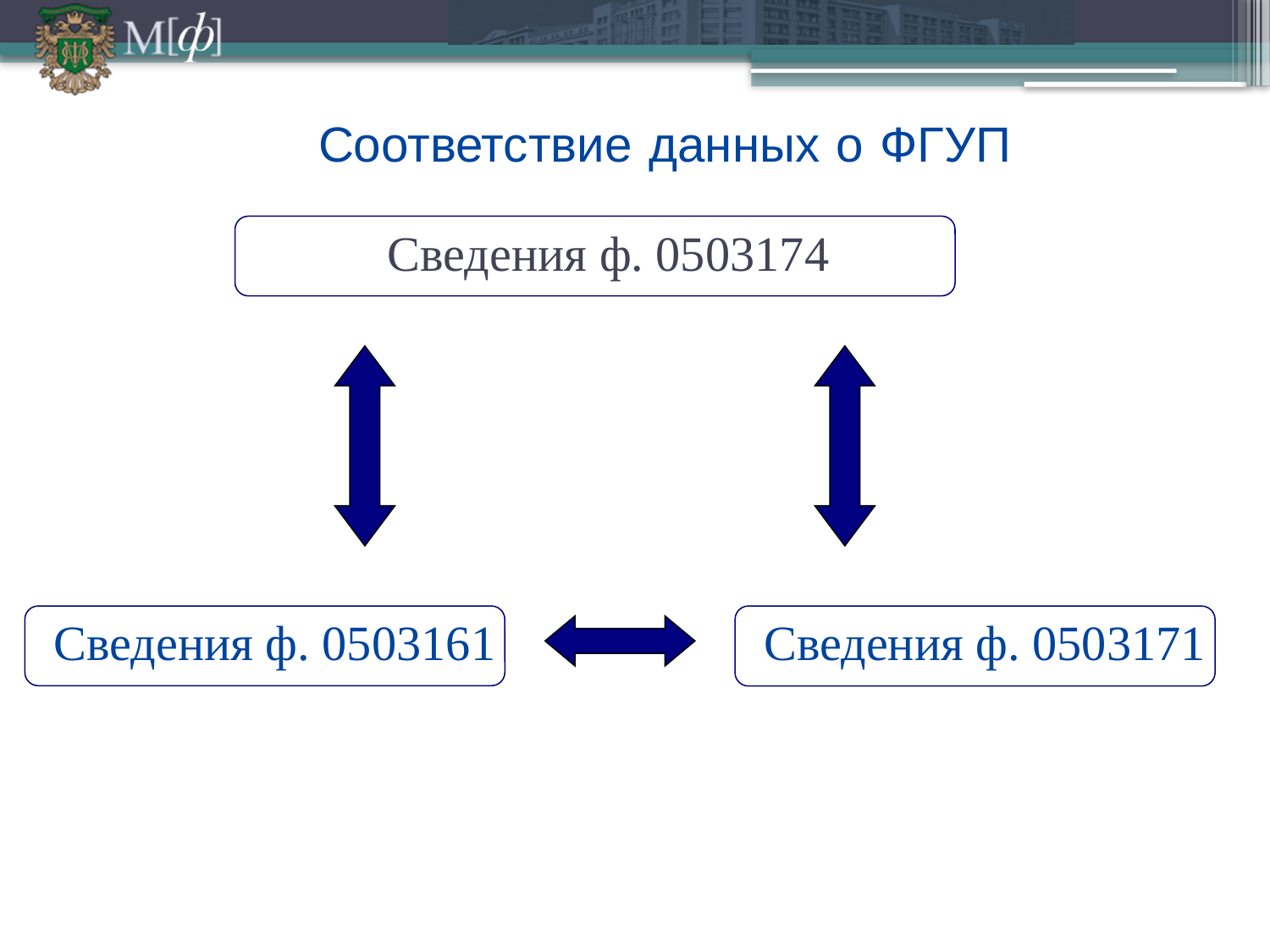

Соответствие данных о ФГУП

# Сведения ф. 0503174

Сведения ф. 0503161

Сведения ф. 0503171